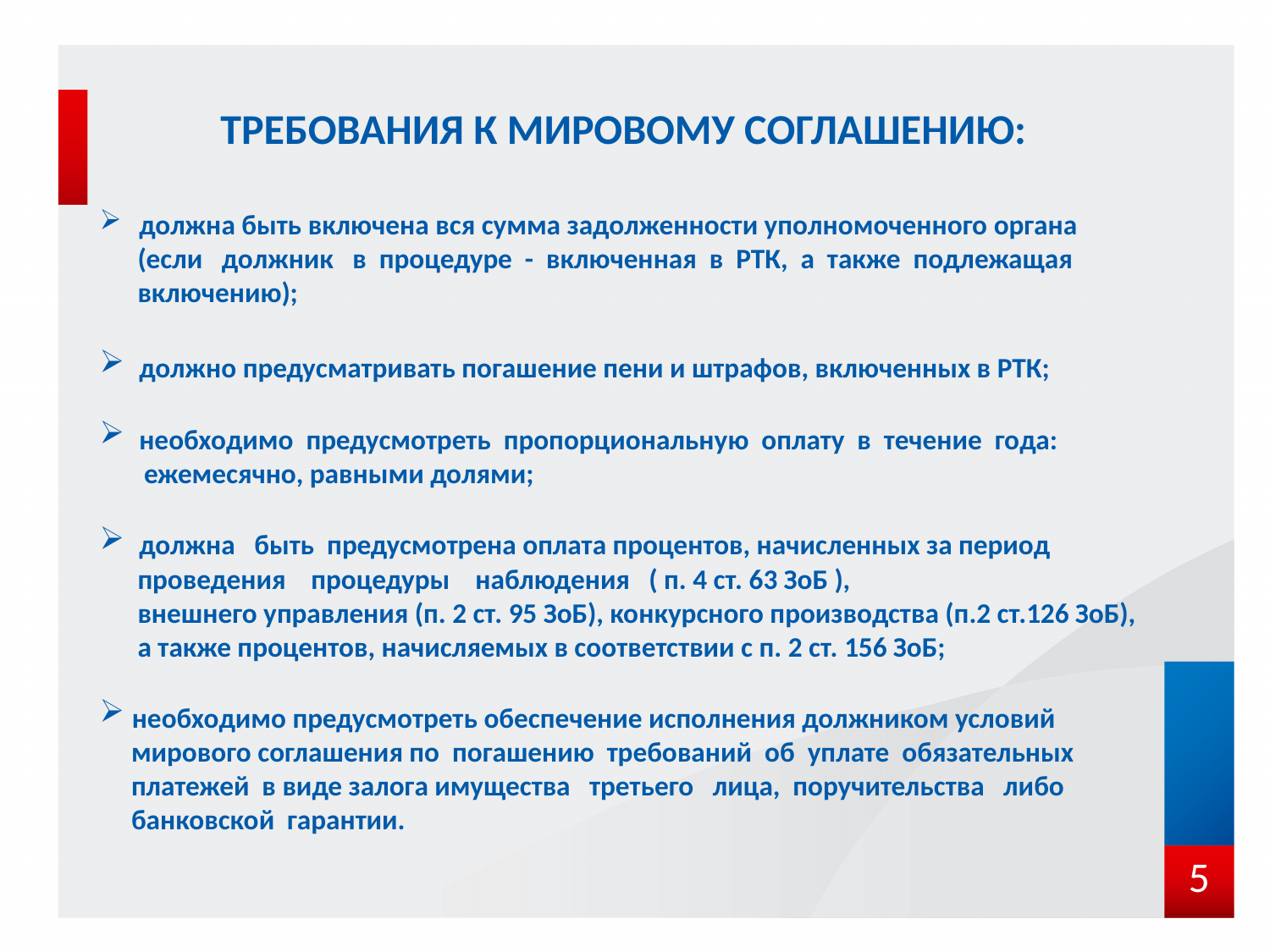

# Требования к мировому соглашению:
должна быть включена вся сумма задолженности уполномоченного органа
      (если   должник   в  процедуре  -  включенная  в  РТК,  а  также  подлежащая
      включению);

  должно предусматривать погашение пени и штрафов, включенных в РТК;

  необходимо  предусмотреть  пропорциональную  оплату  в  течение  года:
       ежемесячно, равными долями;

  должна   быть  предусмотрена оплата процентов, начисленных за период
      проведения    процедуры    наблюдения   ( п. 4 ст. 63 ЗоБ ),
      внешнего управления (п. 2 ст. 95 ЗоБ), конкурсного производства (п.2 ст.126 ЗоБ),
      а также процентов, начисляемых в соответствии с п. 2 ст. 156 ЗоБ;

 необходимо предусмотреть обеспечение исполнения должником условий
     мирового соглашения по  погашению  требований  об  уплате  обязательных
     платежей  в виде залога имущества   третьего   лица,  поручительства   либо
     банковской  гарантии.
5